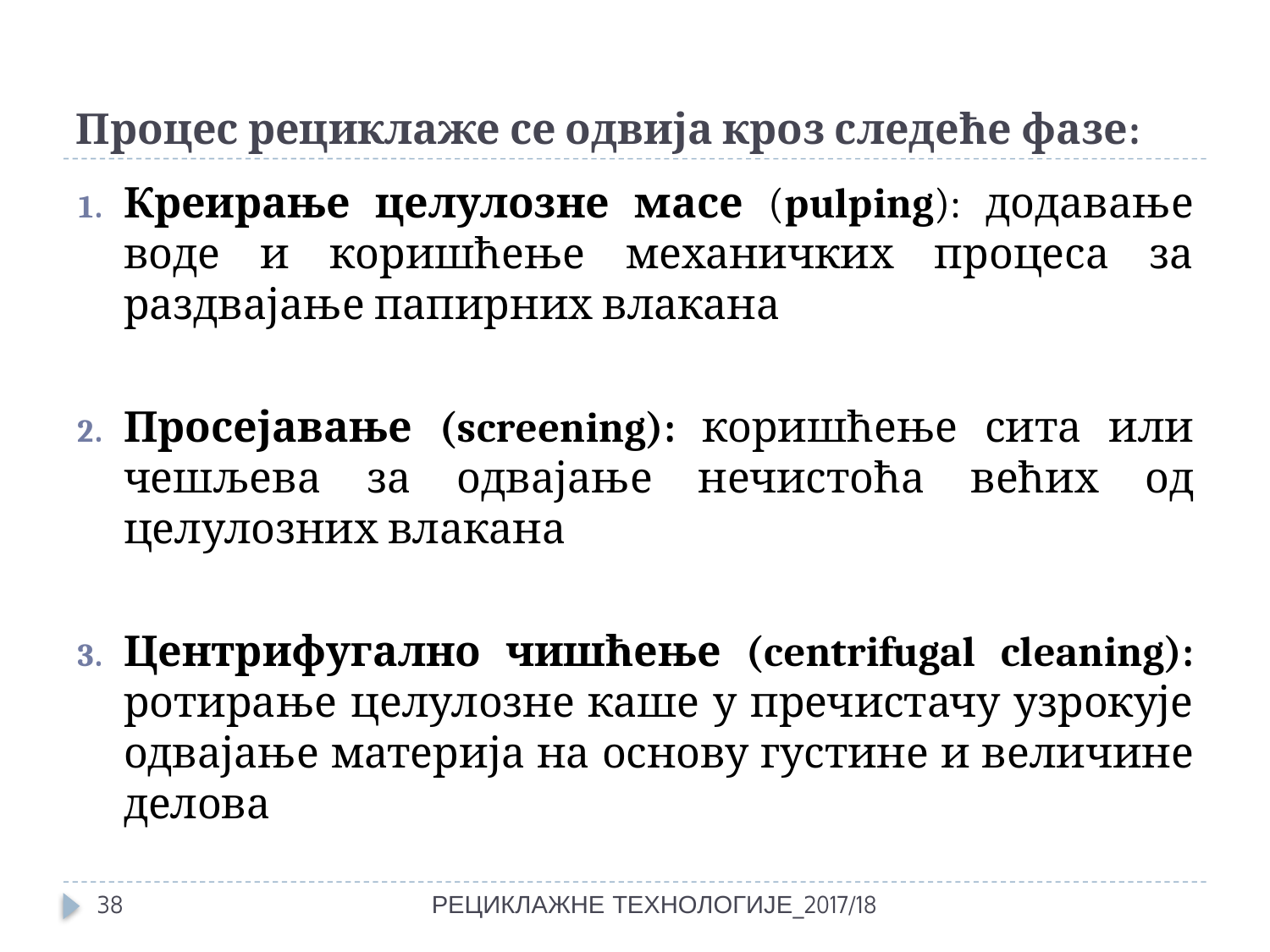

# Процес рециклаже се одвија кроз следеће фазе:
Креирање целулозне масе (pulping): додавање воде и коришћење механичких процеса за раздвајање папирних влакана

Просејавање (screening): коришћење сита или чешљева за одвајање нечистоћа већих од целулозних влакана

Центрифугално чишћење (centrifugal cleaning): ротирање целулозне каше у пречистачу узрокује одвајање материја на основу густине и величине делова
38
РЕЦИКЛАЖНЕ ТЕХНОЛОГИЈЕ_2017/18